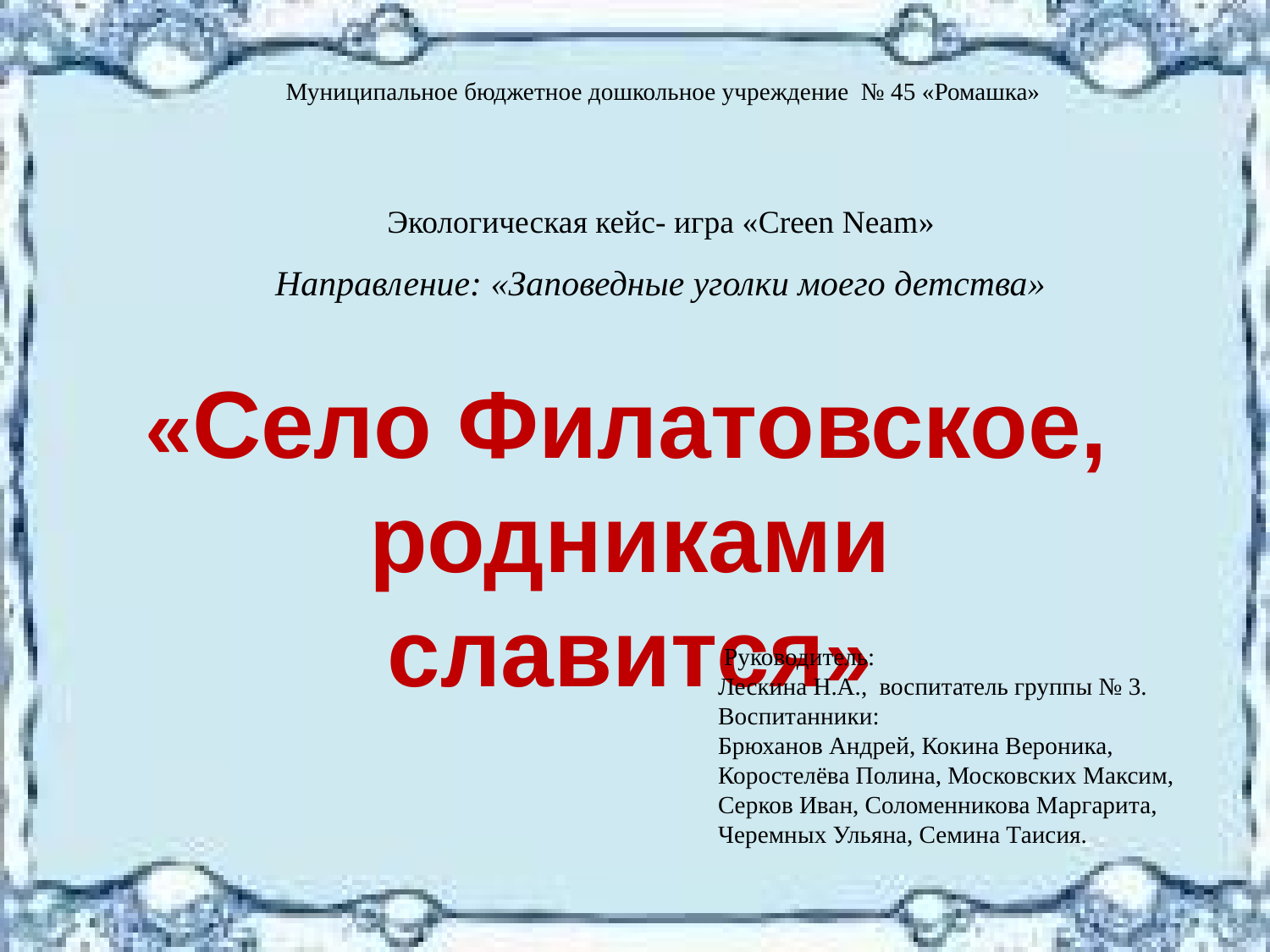

Муниципальное бюджетное дошкольное учреждение  № 45 «Ромашка»
Экологическая кейс- игра «Creen Neam»
Направление: «Заповедные уголки моего детства»
 «Село Филатовское,
родниками славится»
 Руководитель:
Лескина Н.А.,  воспитатель группы № 3.
Воспитанники:
Брюханов Андрей, Кокина Вероника,
Коростелёва Полина, Московских Максим,
Серков Иван, Соломенникова Маргарита,
Черемных Ульяна, Семина Таисия.